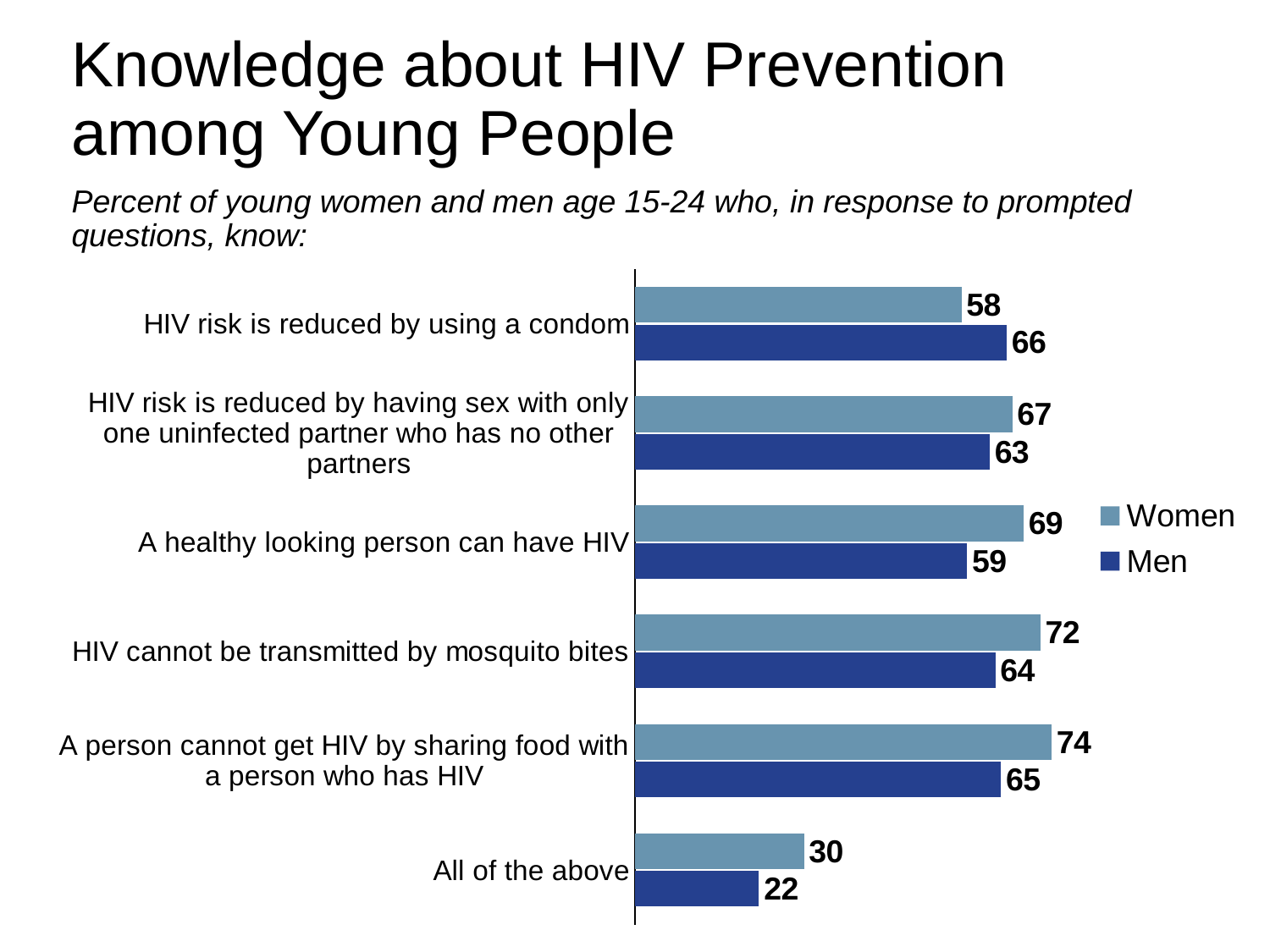

# Knowledge about HIV Prevention among Young People
Percent of young women and men age 15-24 who, in response to prompted questions, know:

### Chart

| Category | Men | Women |
|---|---|---|
| All of the above | 22.0 | 30.0 |
| A person cannot get HIV by sharing food with a person who has HIV | 65.0 | 74.0 |
| HIV cannot be transmitted by mosquito bites | 64.0 | 72.0 |
| A healthy looking person can have HIV | 59.0 | 69.0 |
| HIV risk is reduced by having sex with only one uninfected partner who has no other partners | 63.0 | 67.0 |
| HIV risk is reduced by using a condom | 66.0 | 58.0 |